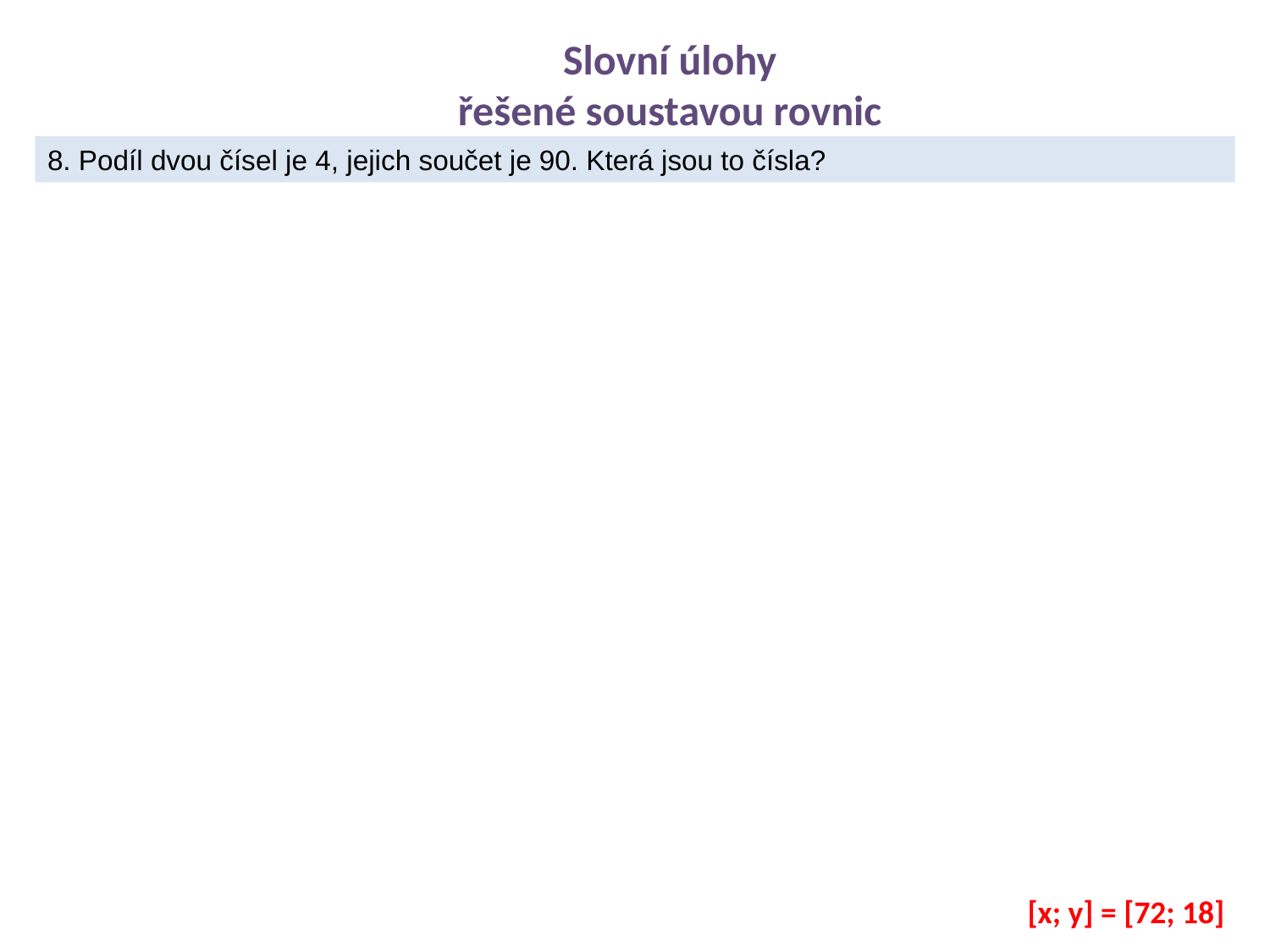

Slovní úlohy
řešené soustavou rovnic

8. Podíl dvou čísel je 4, jejich součet je 90. Která jsou to čísla?

[x; y] = [72; 18]